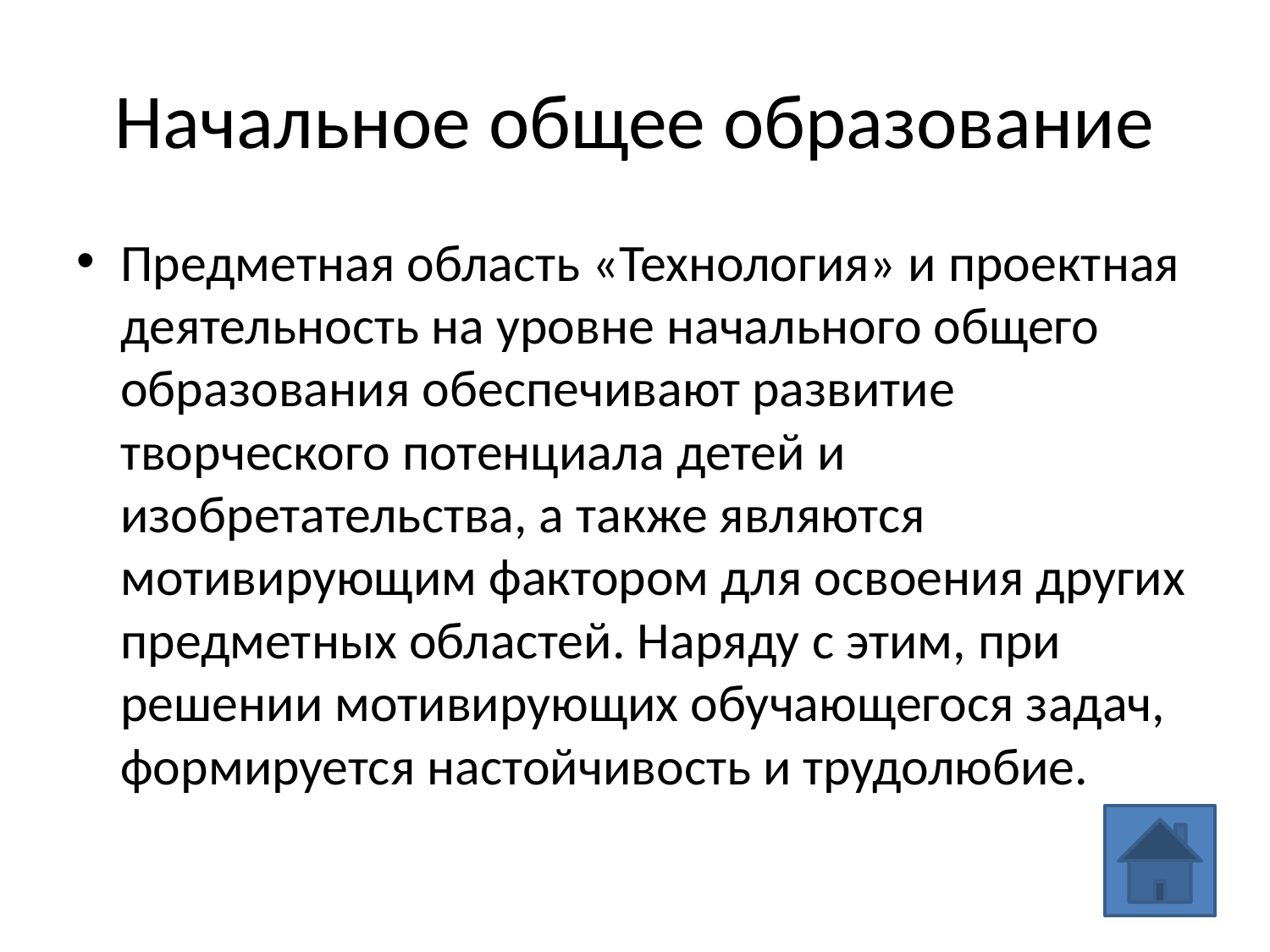

# Начальное общее образование
Предметная область «Технология» и проектная деятельность на уровне начального общего образования обеспечивают развитие творческого потенциала детей и изобретательства, а также являются мотивирующим фактором для освоения других предметных областей. Наряду с этим, при решении мотивирующих обучающегося задач, формируется настойчивость и трудолюбие.